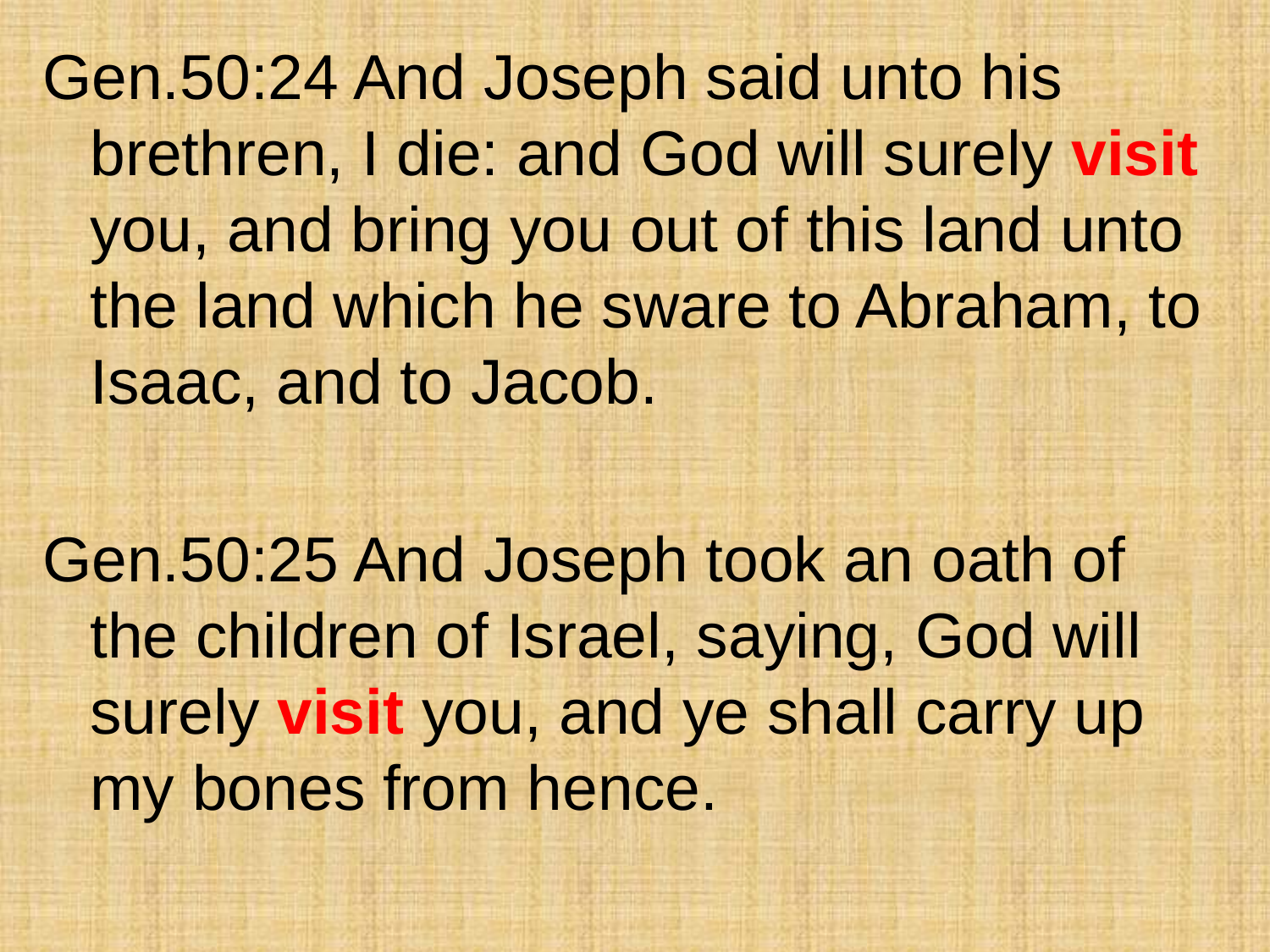

Gen.50:24 And Joseph said unto his brethren, I die: and God will surely visit you, and bring you out of this land unto the land which he sware to Abraham, to Isaac, and to Jacob.

Gen.50:25 And Joseph took an oath of the children of Israel, saying, God will surely visit you, and ye shall carry up my bones from hence.

#